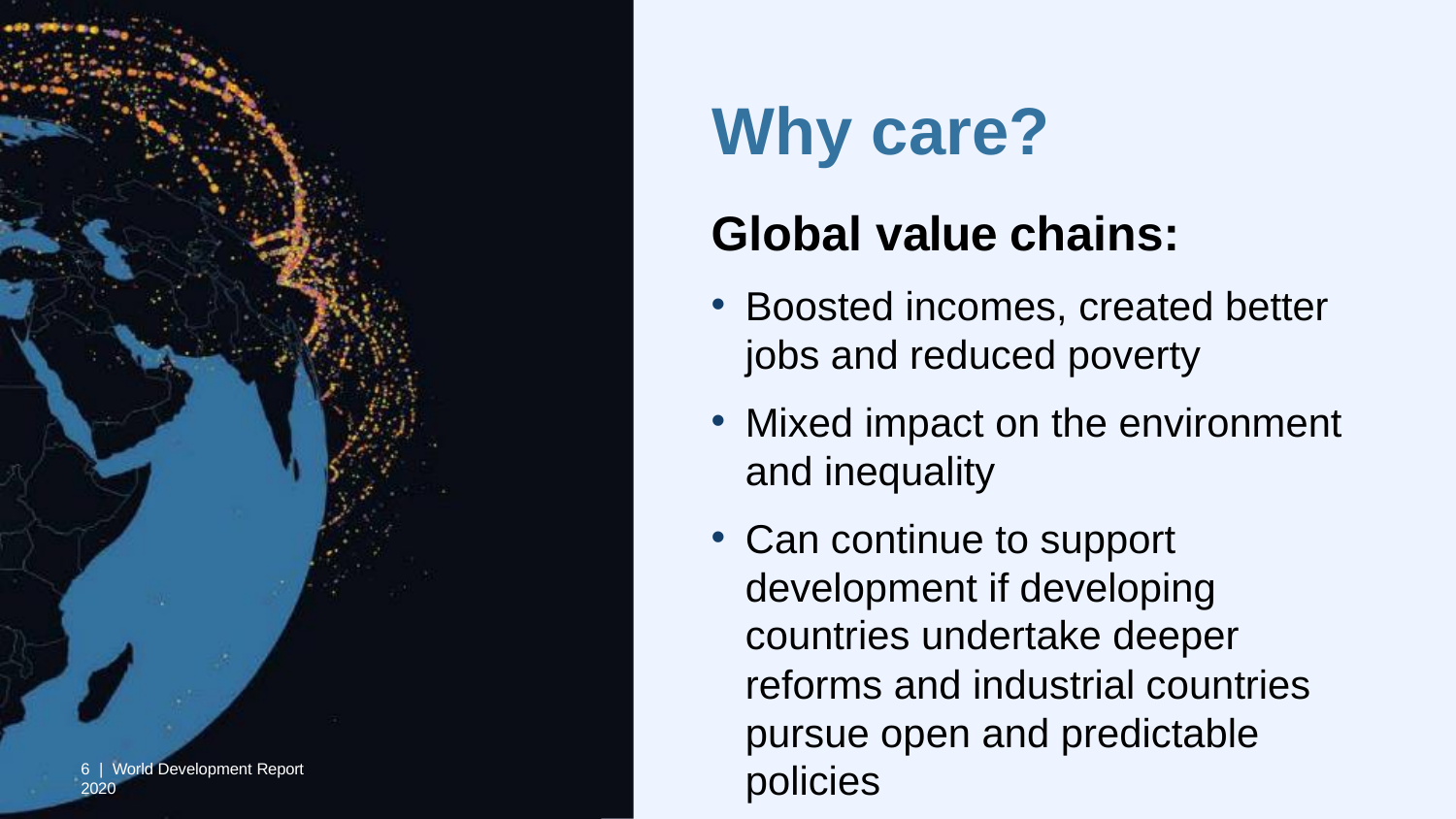

# Why care?
Global value chains:
Boosted incomes, created better jobs and reduced poverty
Mixed impact on the environment and inequality
Can continue to support development if developing countries undertake deeper reforms and industrial countries pursue open and predictable policies
6  |  World Development Report 2020